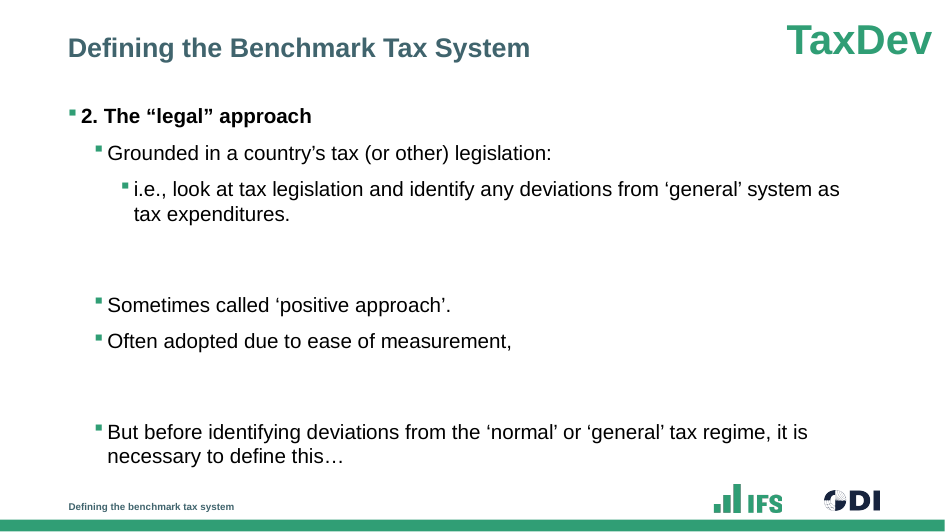

# Defining the Benchmark Tax System
2. The “legal” approach
Grounded in a country’s tax (or other) legislation:
i.e., look at tax legislation and identify any deviations from ‘general’ system as tax expenditures.

Sometimes called ‘positive approach’.
Often adopted due to ease of measurement,

But before identifying deviations from the ‘normal’ or ‘general’ tax regime, it is necessary to define this…

Defining the benchmark tax system